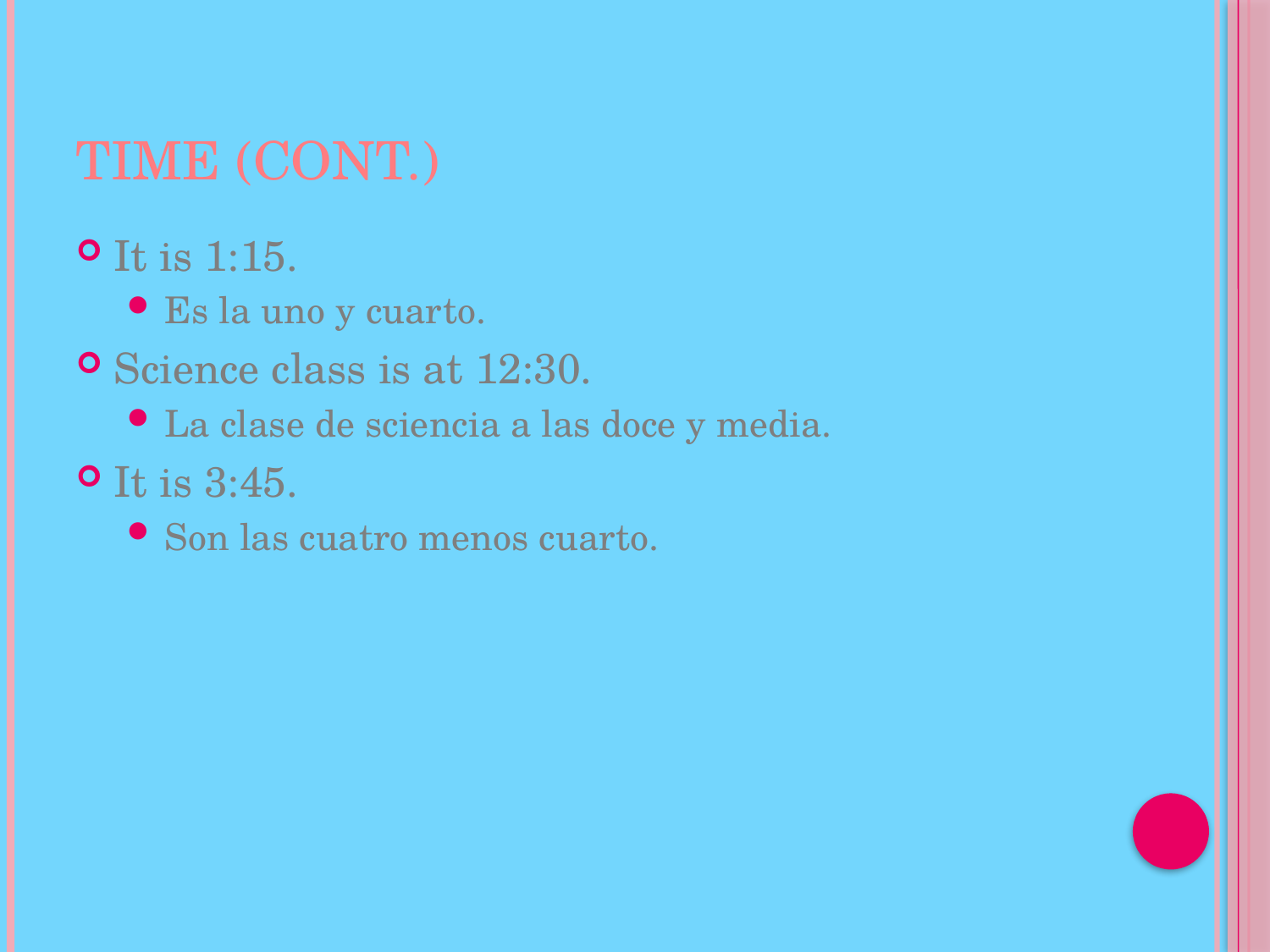

# Time (cont.)
It is 1:15.
Es la uno y cuarto.
Science class is at 12:30.
La clase de sciencia a las doce y media.
It is 3:45.
Son las cuatro menos cuarto.